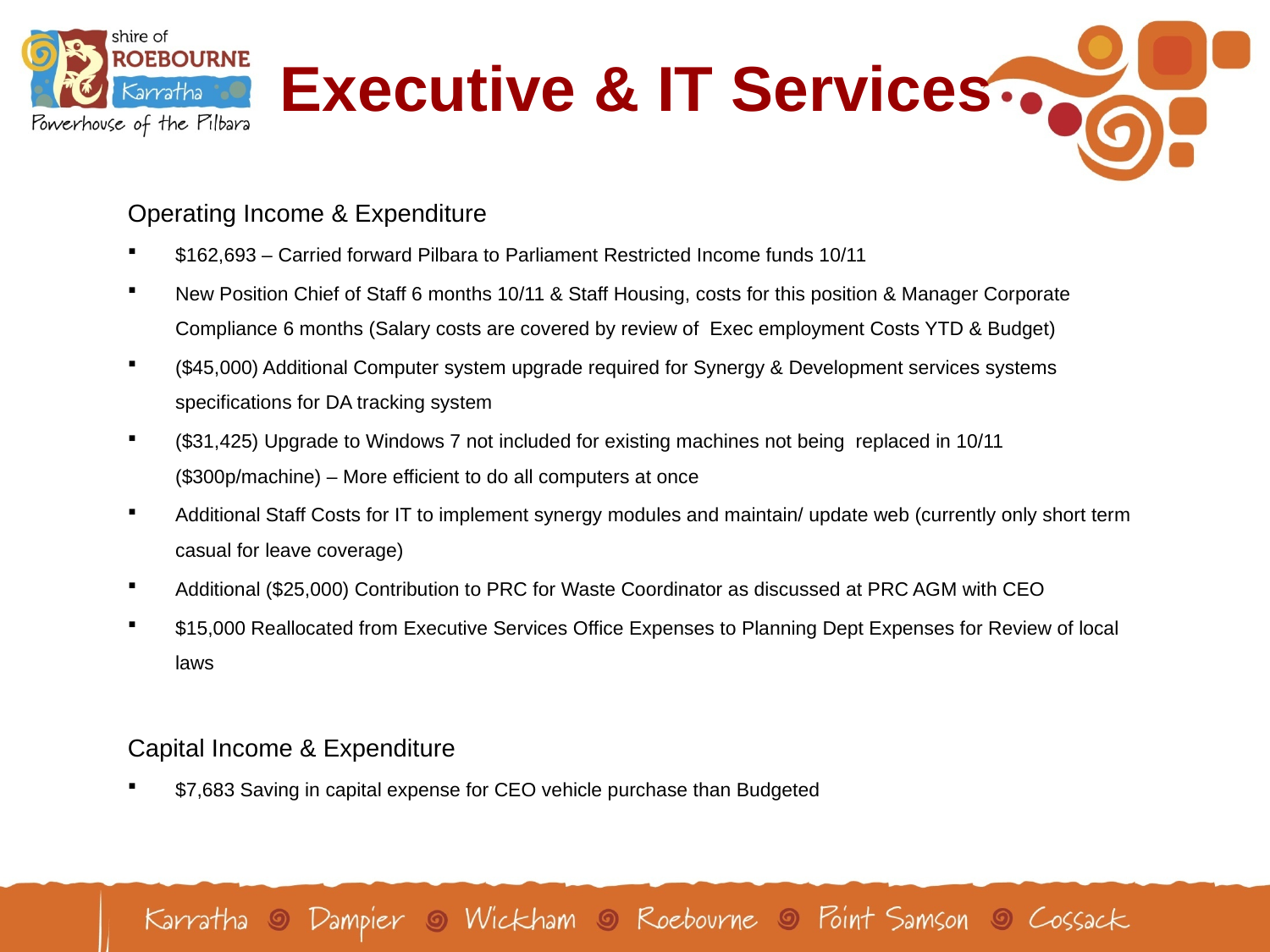

# Executive & IT Services
Operating Income & Expenditure
$162,693 – Carried forward Pilbara to Parliament Restricted Income funds 10/11
New Position Chief of Staff 6 months 10/11 & Staff Housing, costs for this position & Manager Corporate Compliance 6 months (Salary costs are covered by review of  Exec employment Costs YTD & Budget)
($45,000) Additional Computer system upgrade required for Synergy & Development services systems specifications for DA tracking system
($31,425) Upgrade to Windows 7 not included for existing machines not being  replaced in 10/11  ($300p/machine) – More efficient to do all computers at once
Additional Staff Costs for IT to implement synergy modules and maintain/ update web (currently only short term casual for leave coverage)
Additional ($25,000) Contribution to PRC for Waste Coordinator as discussed at PRC AGM with CEO
$15,000 Reallocated from Executive Services Office Expenses to Planning Dept Expenses for Review of local laws

Capital Income & Expenditure
$7,683 Saving in capital expense for CEO vehicle purchase than Budgeted